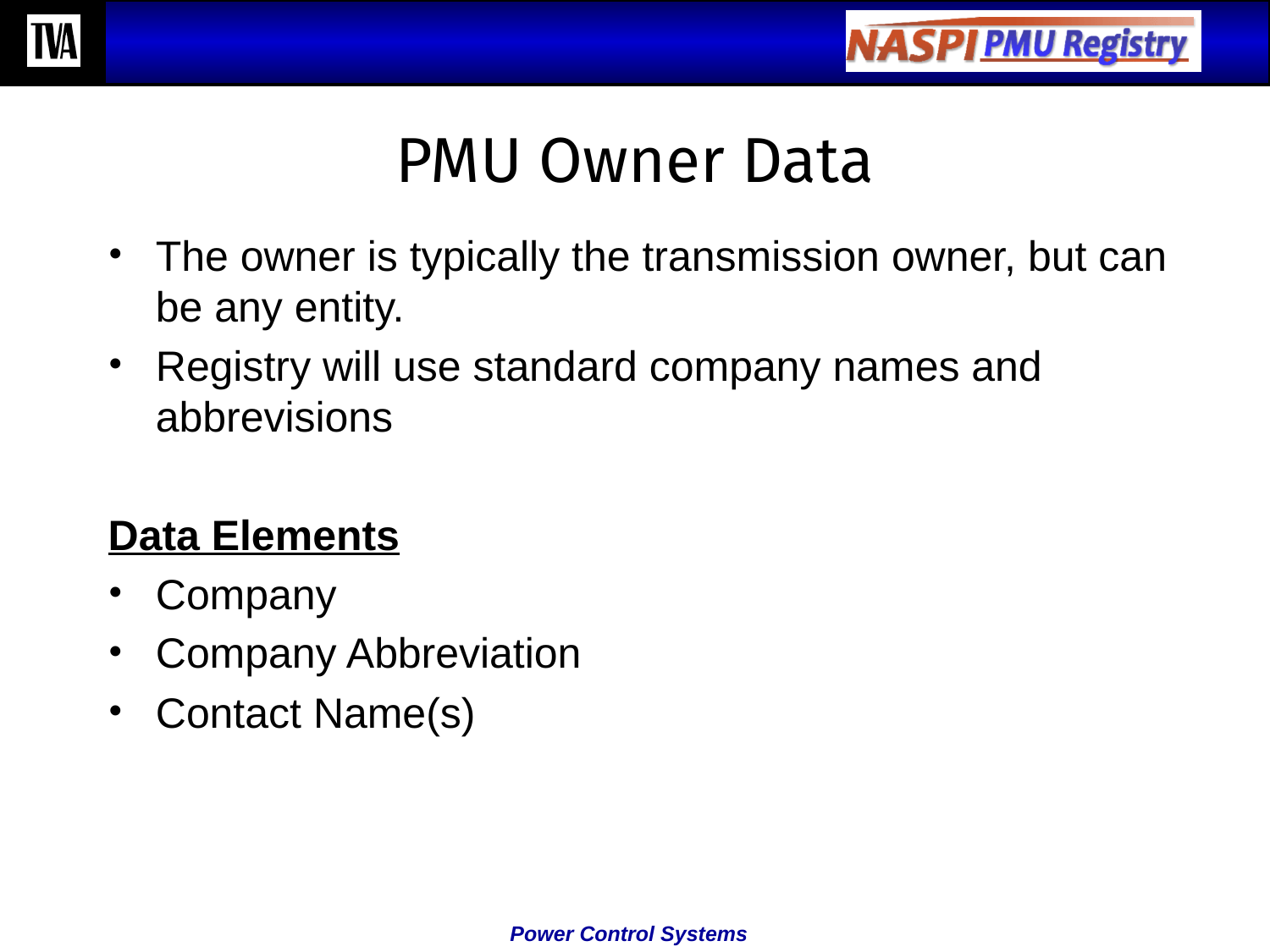

# PMU Owner Data
The owner is typically the transmission owner, but can be any entity.
Registry will use standard company names and abbrevisions

Data Elements
Company
Company Abbreviation
Contact Name(s)